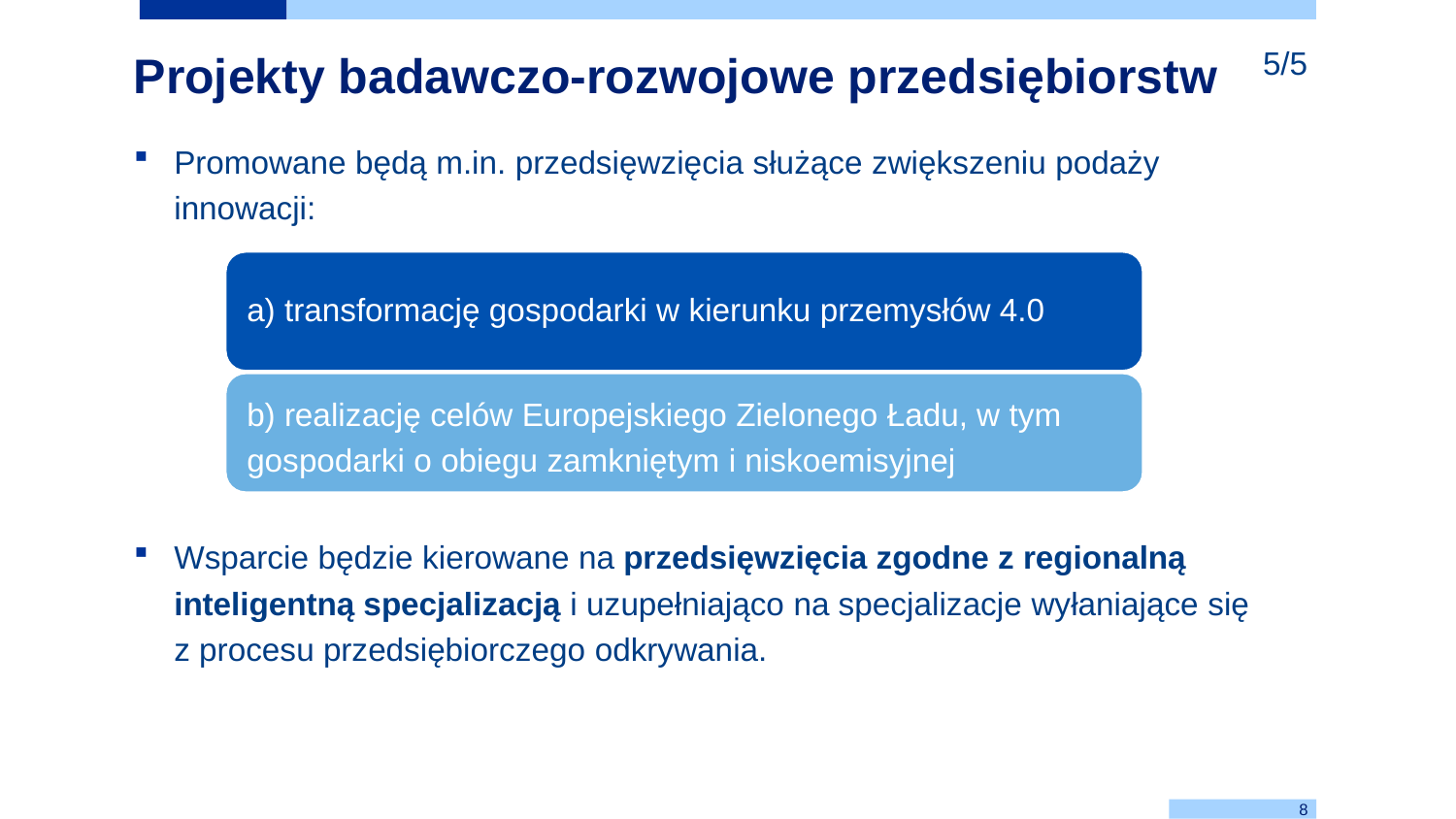

5/5
# Projekty badawczo-rozwojowe przedsiębiorstw
Promowane będą m.in. przedsięwzięcia służące zwiększeniu podaży innowacji:

Wsparcie będzie kierowane na przedsięwzięcia zgodne z regionalną inteligentną specjalizacją i uzupełniająco na specjalizacje wyłaniające się
z procesu przedsiębiorczego odkrywania.
a) transformację gospodarki w kierunku przemysłów 4.0
b) realizację celów Europejskiego Zielonego Ładu, w tym gospodarki o obiegu zamkniętym i niskoemisyjnej
8